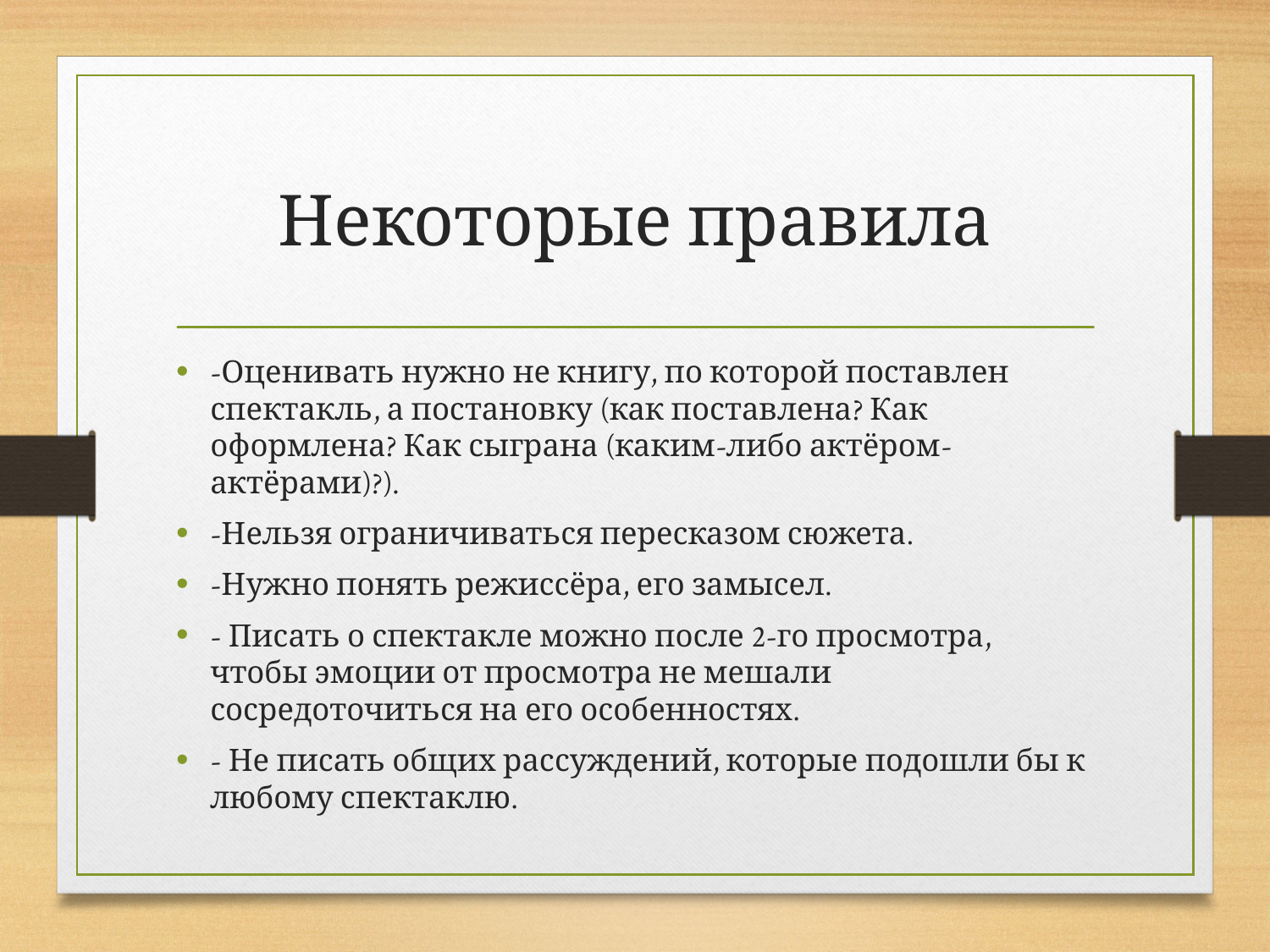

# Некоторые правила
-Оценивать нужно не книгу, по которой поставлен спектакль, а постановку (как поставлена? Как оформлена? Как сыграна (каким-либо актёром-актёрами)?).
-Нельзя ограничиваться пересказом сюжета.
-Нужно понять режиссёра, его замысел.
- Писать о спектакле можно после 2-го просмотра, чтобы эмоции от просмотра не мешали сосредоточиться на его особенностях.
- Не писать общих рассуждений, которые подошли бы к любому спектаклю.